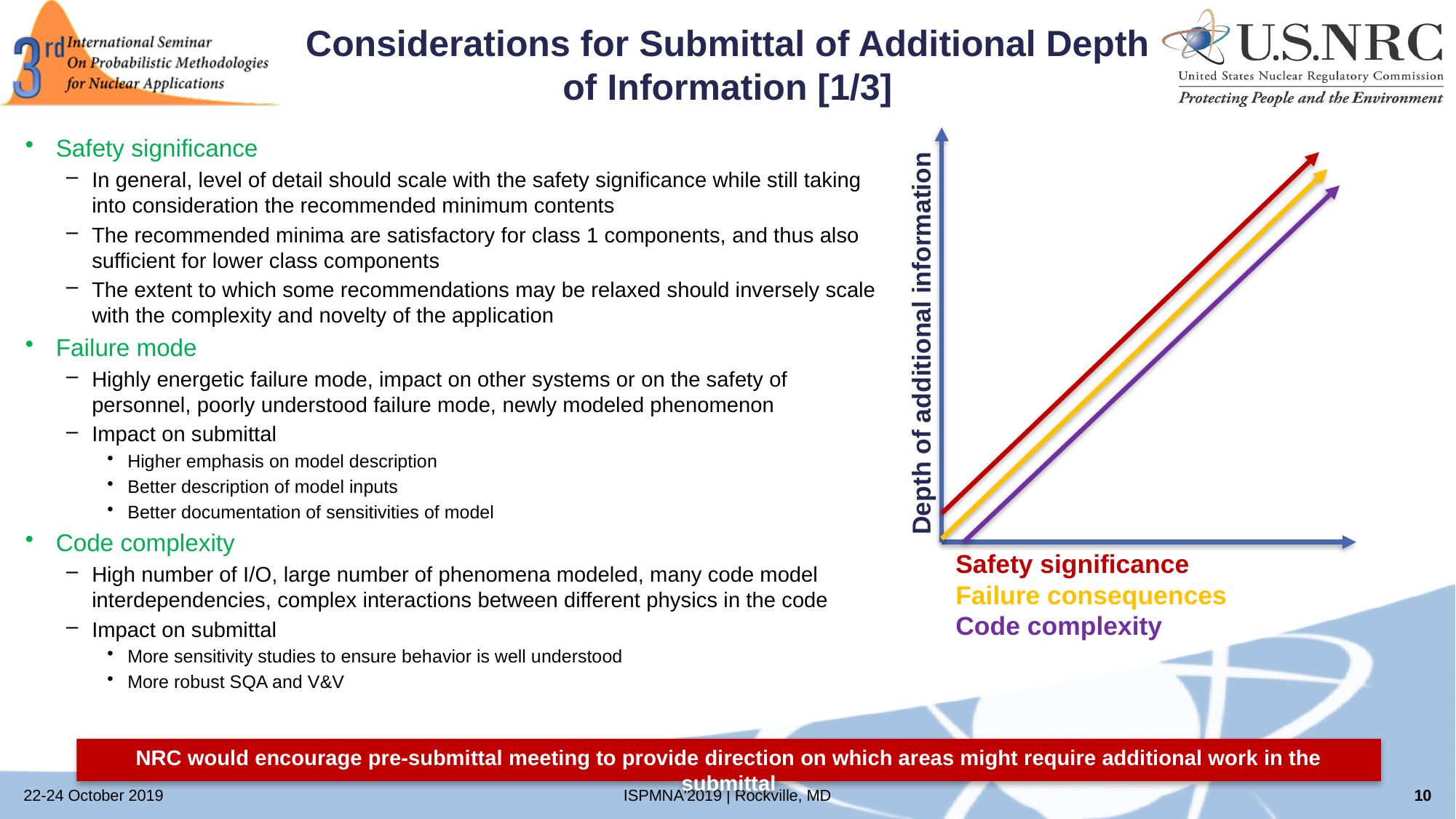

# Considerations for Submittal of Additional Depth of Information [1/3]
Safety significance
In general, level of detail should scale with the safety significance while still taking into consideration the recommended minimum contents
The recommended minima are satisfactory for class 1 components, and thus also sufficient for lower class components
The extent to which some recommendations may be relaxed should inversely scale with the complexity and novelty of the application
Failure mode
Highly energetic failure mode, impact on other systems or on the safety of personnel, poorly understood failure mode, newly modeled phenomenon
Impact on submittal
Higher emphasis on model description
Better description of model inputs
Better documentation of sensitivities of model
Code complexity
High number of I/O, large number of phenomena modeled, many code model interdependencies, complex interactions between different physics in the code
Impact on submittal
More sensitivity studies to ensure behavior is well understood
More robust SQA and V&V
Depth of additional information
Safety significance
Failure consequences
Code complexity
NRC would encourage pre-submittal meeting to provide direction on which areas might require additional work in the submittal
22-24 October 2019
ISPMNA'2019 | Rockville, MD
10